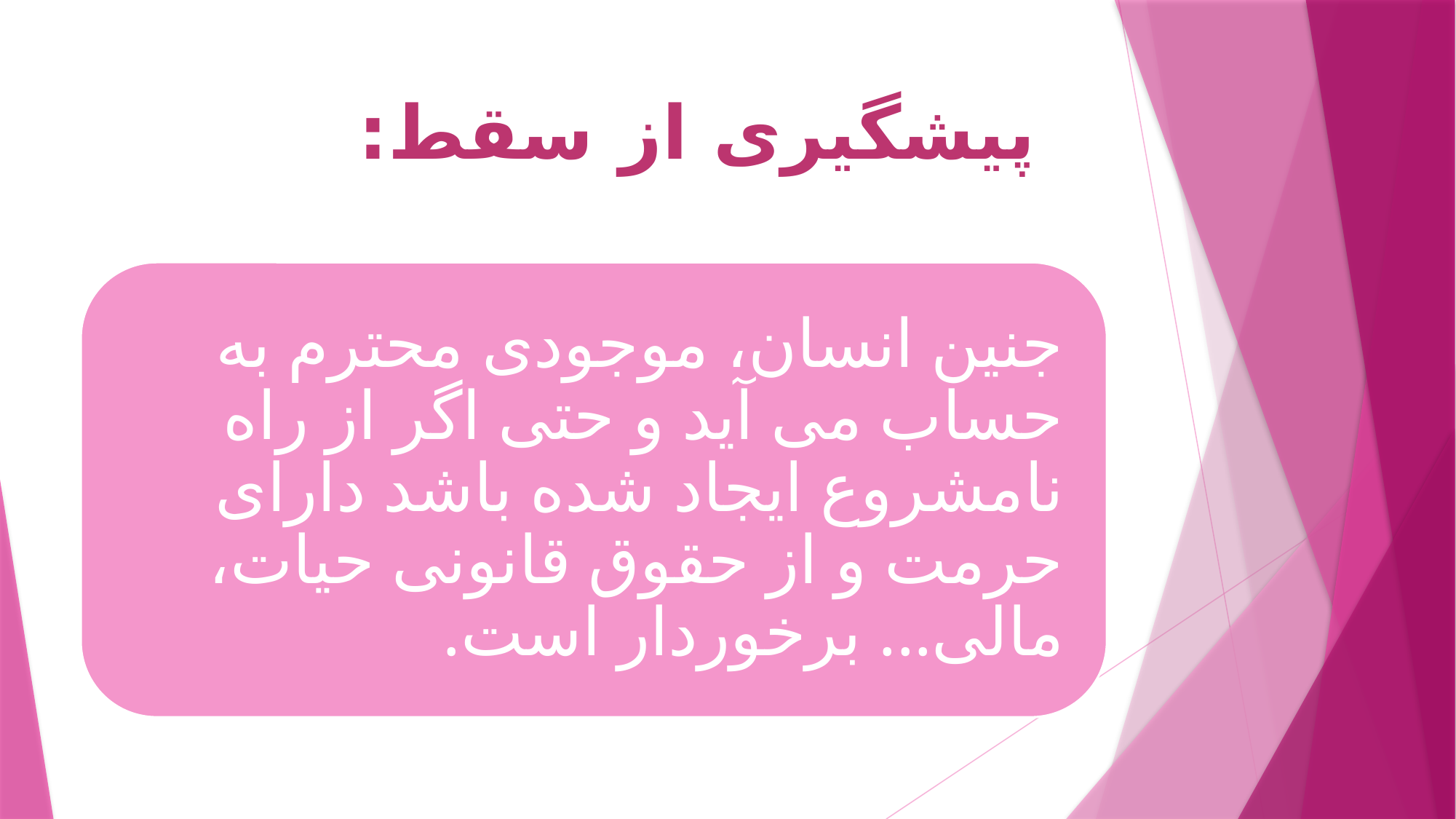

# پیشگیری از سقط:
جنین انسان، موجودی محترم به حساب می آید و حتی اگر از راه نامشروع ایجاد شده باشد دارای حرمت و از حقوق قانونی حیات، مالی... برخوردار است.